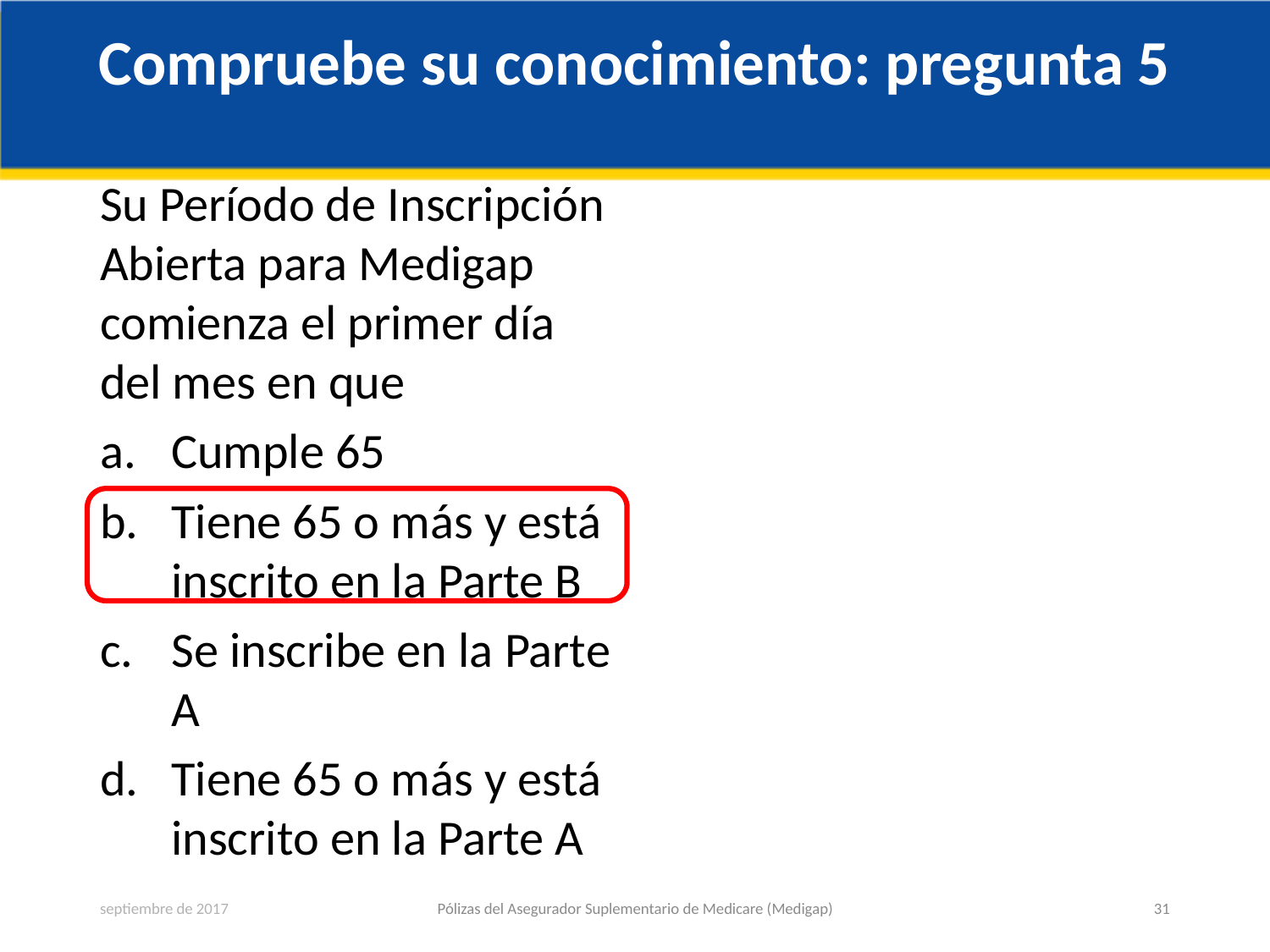

# Compruebe su conocimiento: pregunta 5
Su Período de Inscripción Abierta para Medigap comienza el primer día del mes en que
Cumple 65
Tiene 65 o más y está inscrito en la Parte B
Se inscribe en la Parte A
Tiene 65 o más y está inscrito en la Parte A

septiembre de 2017
Pólizas del Asegurador Suplementario de Medicare (Medigap)
31